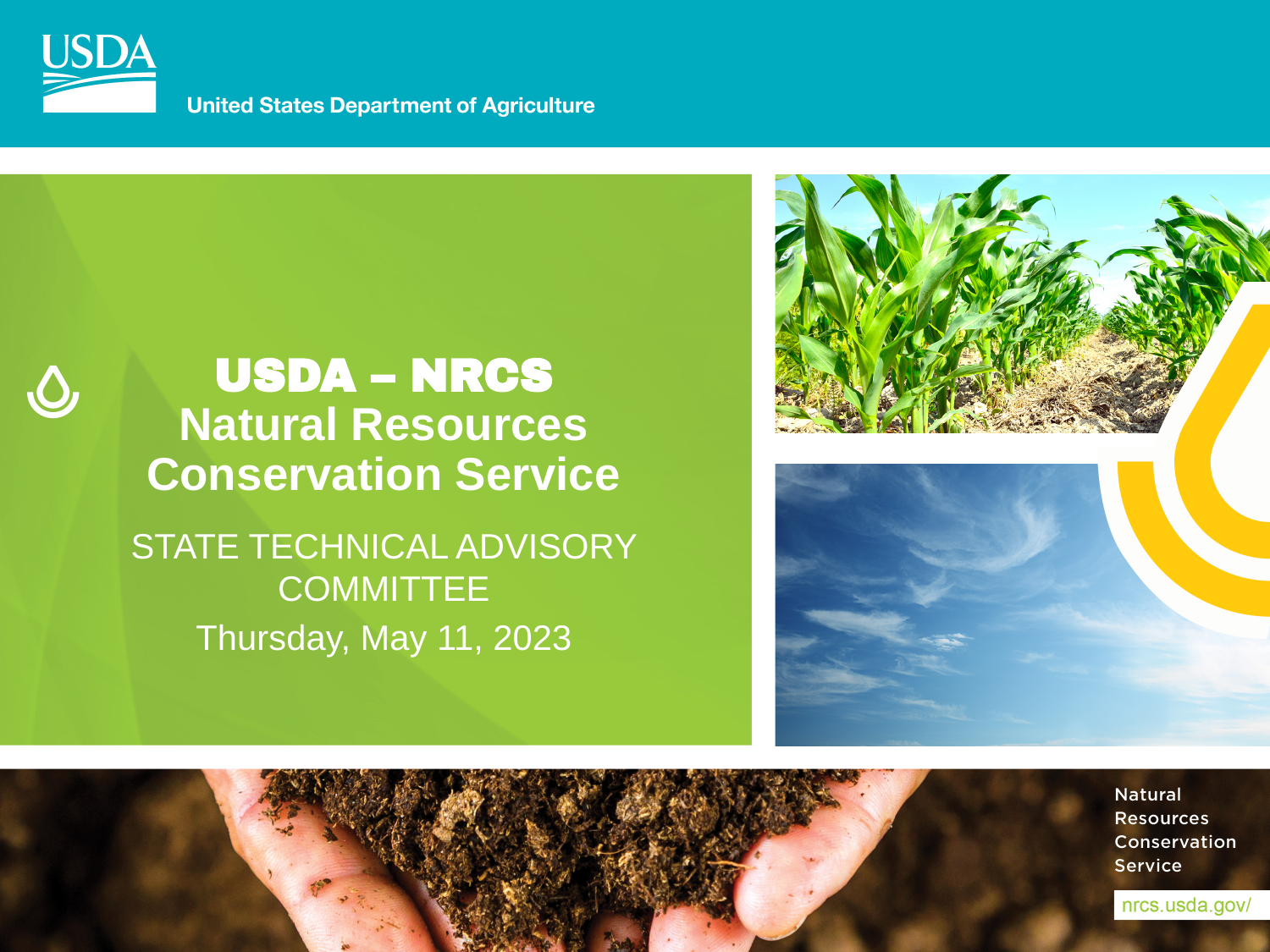

# USDA – NRCS Natural Resources Conservation Service
STATE TECHNICAL ADVISORY COMMITTEE
Thursday, May 11, 2023